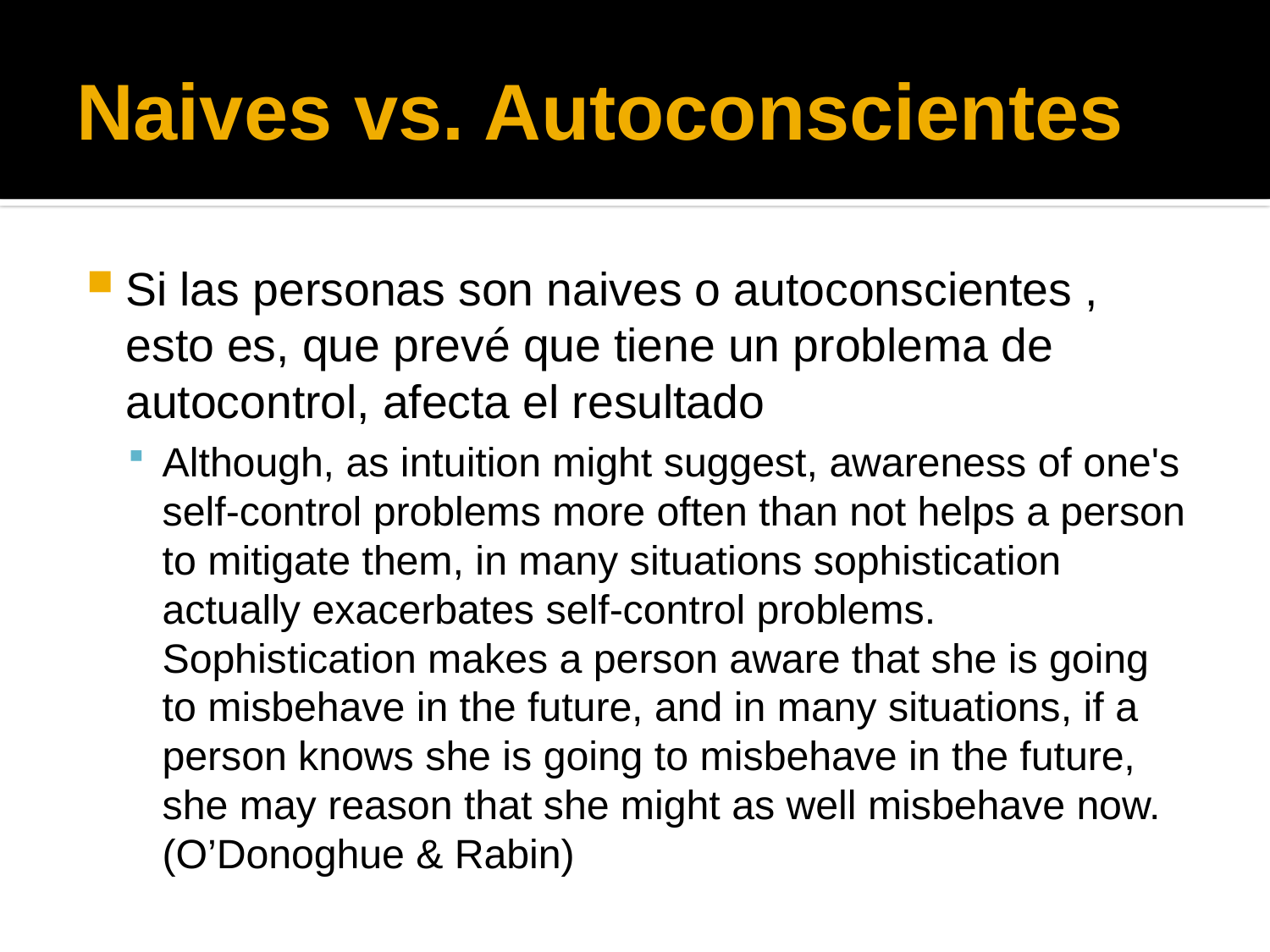

# Naives vs. Autoconscientes
Si las personas son naives o autoconscientes , esto es, que prevé que tiene un problema de autocontrol, afecta el resultado
Although, as intuition might suggest, awareness of one's self-control problems more often than not helps a person to mitigate them, in many situations sophistication actually exacerbates self-control problems. Sophistication makes a person aware that she is going to misbehave in the future, and in many situations, if a person knows she is going to misbehave in the future, she may reason that she might as well misbehave now. (O’Donoghue & Rabin)